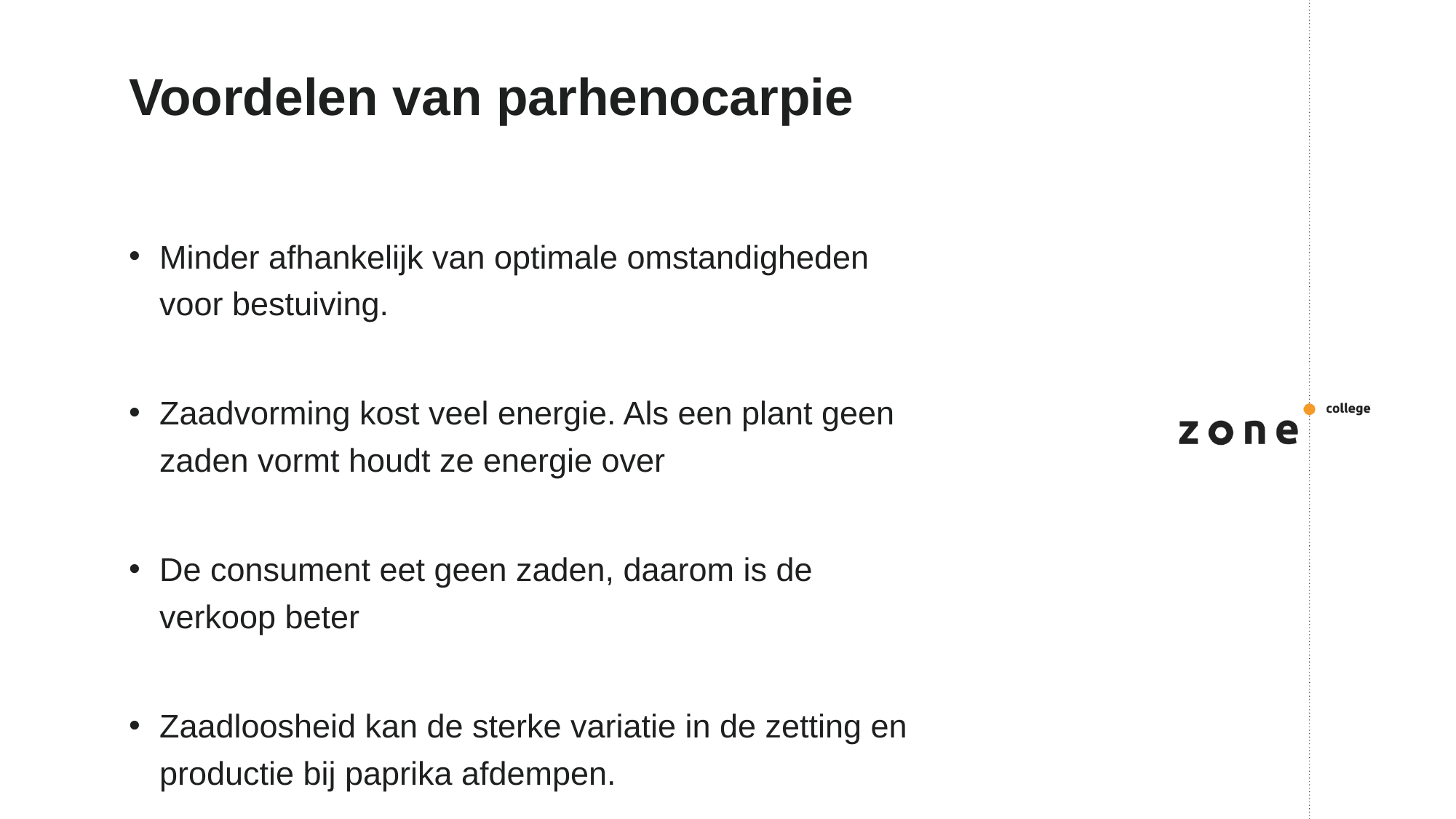

# Voordelen van parhenocarpie
Minder afhankelijk van optimale omstandigheden voor bestuiving.

Zaadvorming kost veel energie. Als een plant geen zaden vormt houdt ze energie over

De consument eet geen zaden, daarom is de verkoop beter

Zaadloosheid kan de sterke variatie in de zetting en productie bij paprika afdempen.